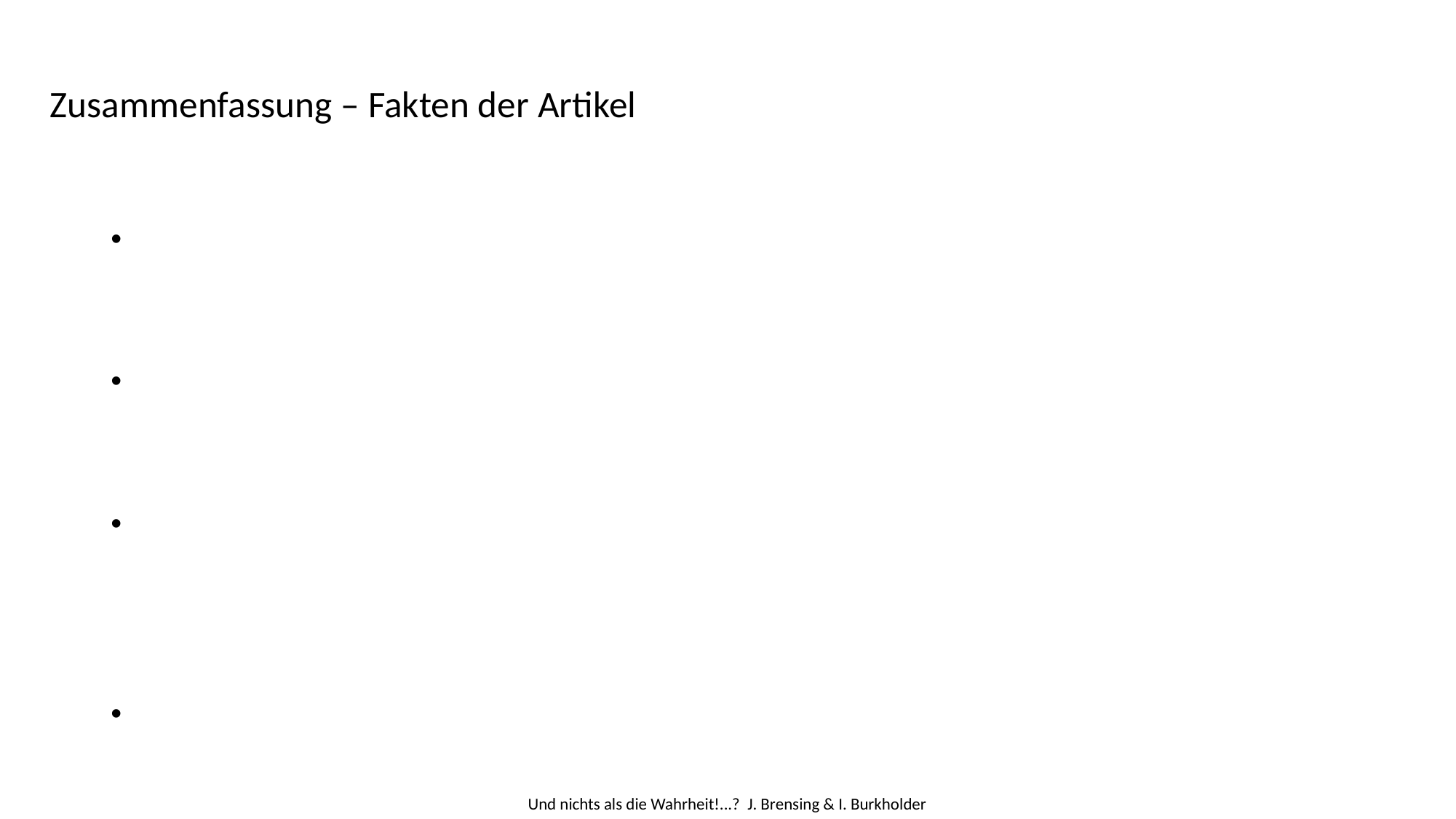

# Zusammenfassung – Fakten der Artikel

Und nichts als die Wahrheit!...?  J. Brensing & I. Burkholder